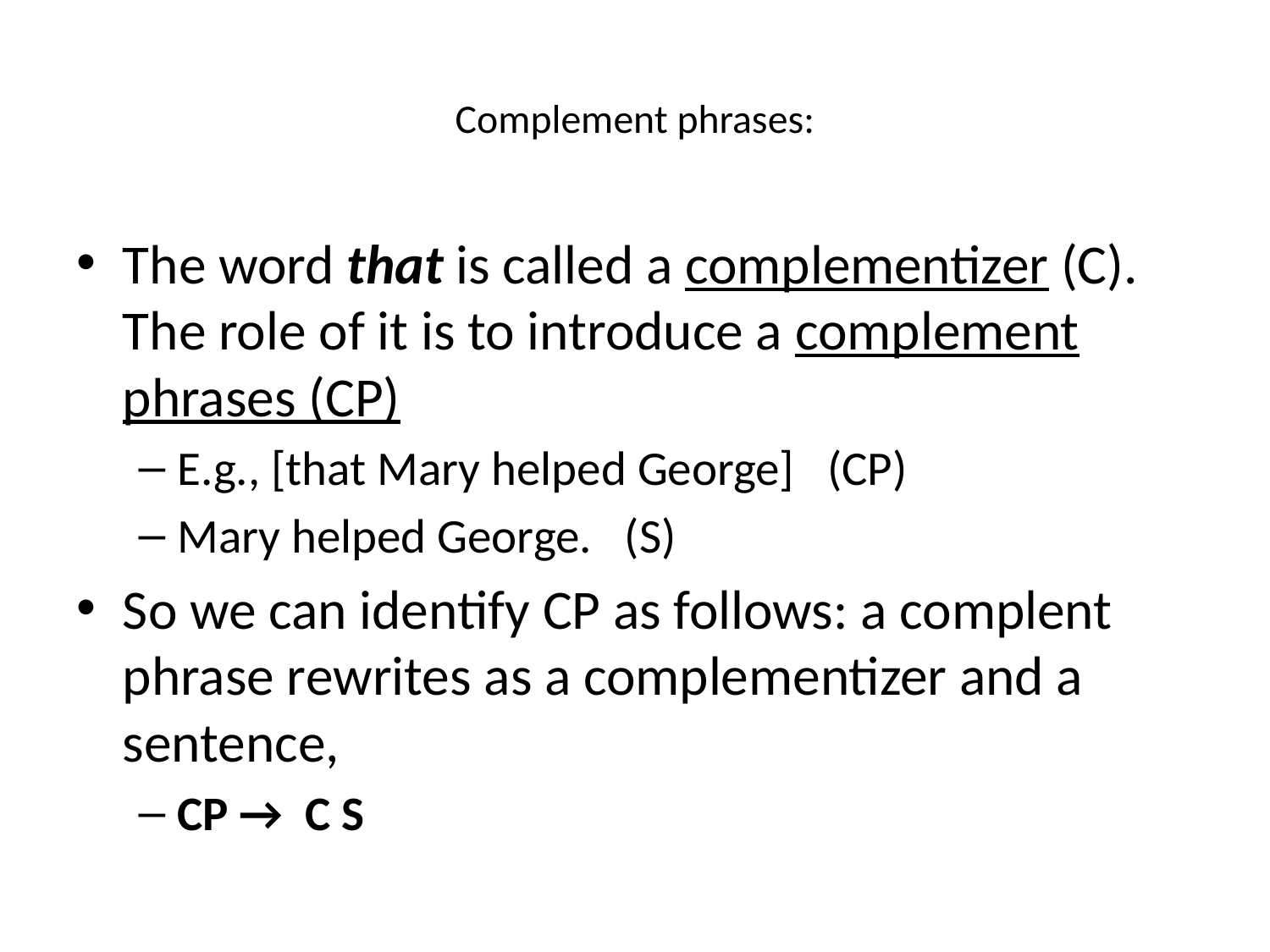

# Complement phrases:
The word that is called a complementizer (C). The role of it is to introduce a complement phrases (CP)
E.g., [that Mary helped George]   (CP)
Mary helped George.   (S)
So we can identify CP as follows: a complent phrase rewrites as a complementizer and a sentence,
CP →  C S